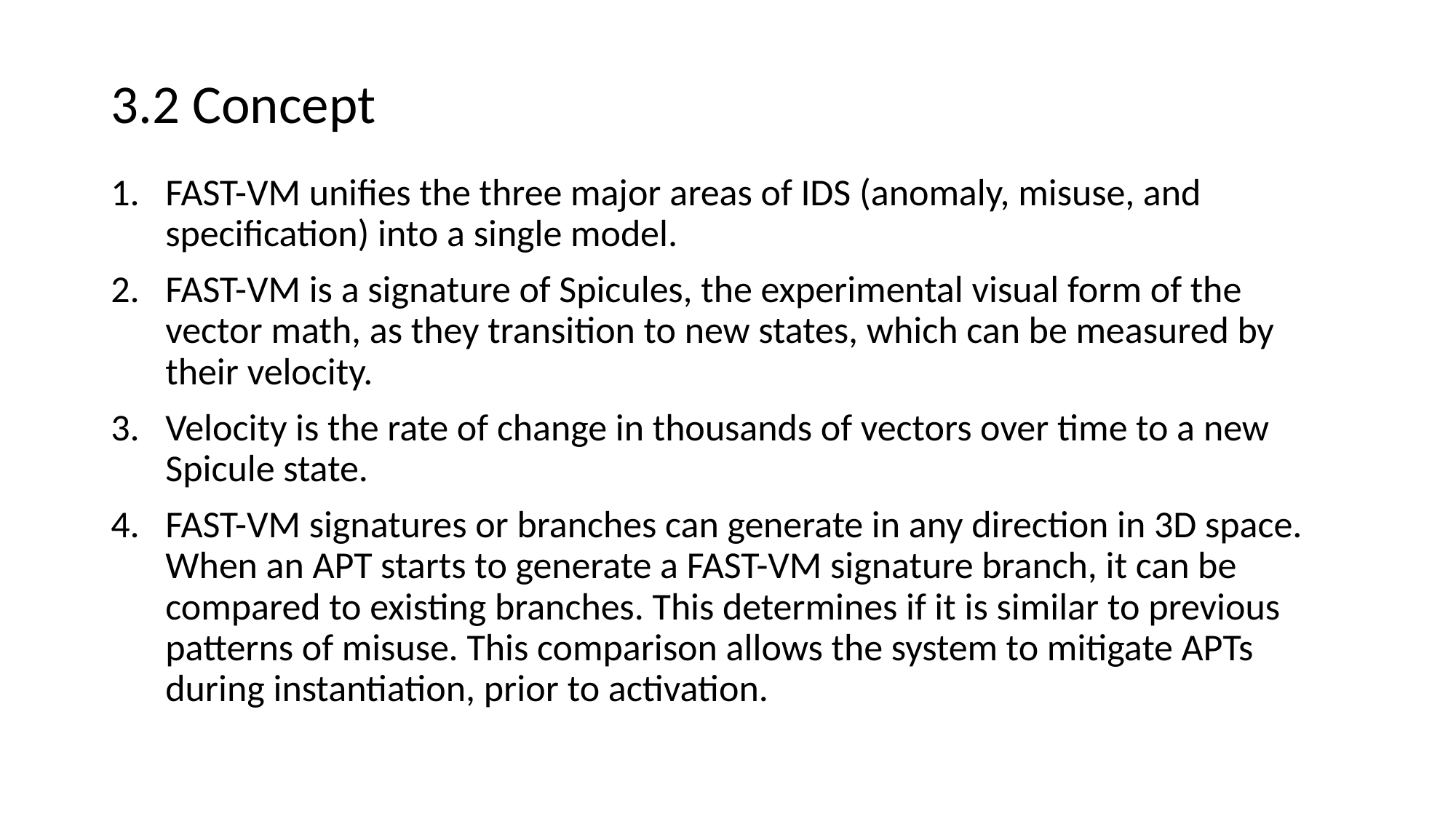

# 3.2 Concept
FAST-VM unifies the three major areas of IDS (anomaly, misuse, and specification) into a single model.
FAST-VM is a signature of Spicules, the experimental visual form of the vector math, as they transition to new states, which can be measured by their velocity.
Velocity is the rate of change in thousands of vectors over time to a new Spicule state.
FAST-VM signatures or branches can generate in any direction in 3D space. When an APT starts to generate a FAST-VM signature branch, it can be compared to existing branches. This determines if it is similar to previous patterns of misuse. This comparison allows the system to mitigate APTs during instantiation, prior to activation.